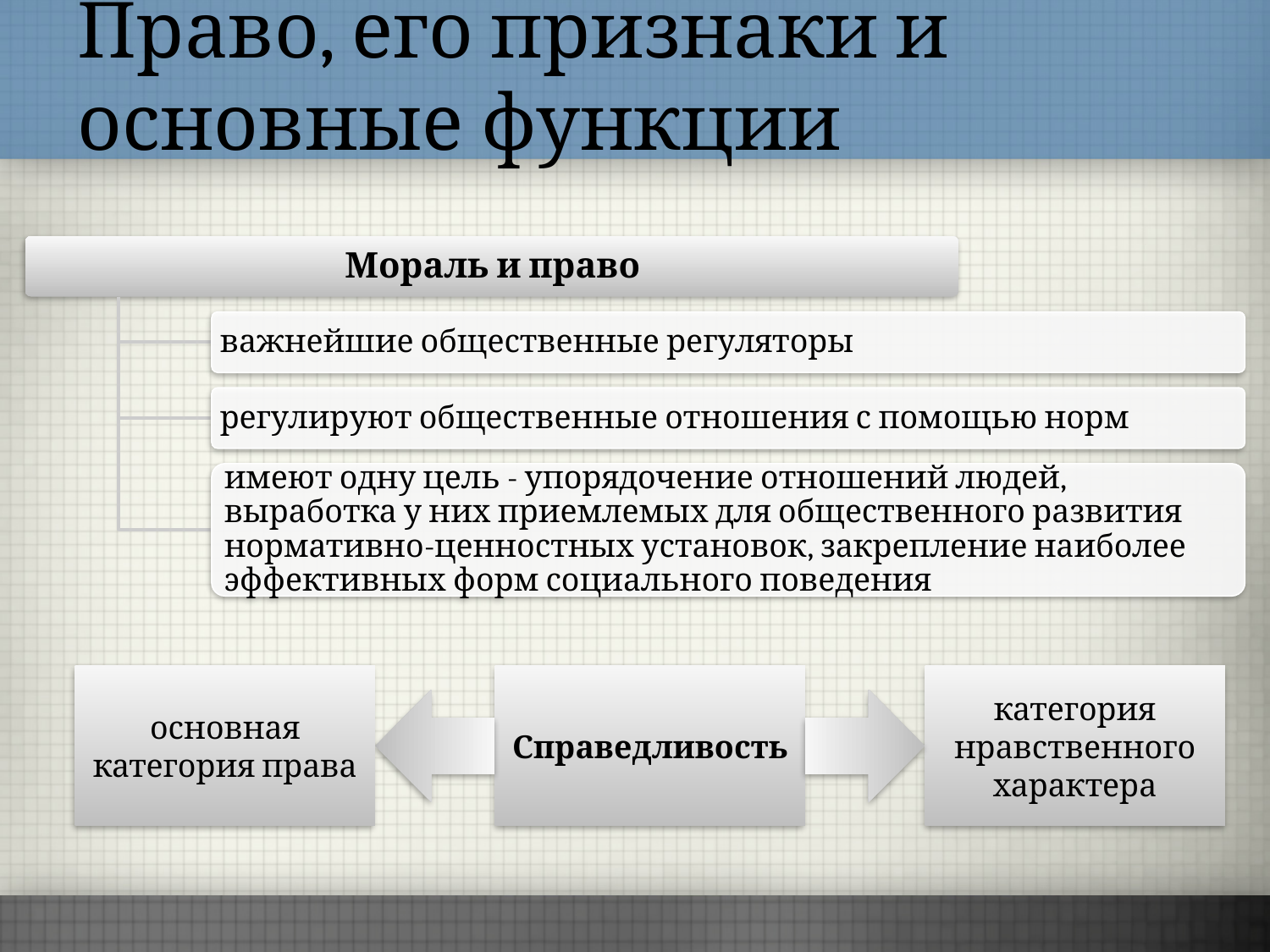

# Право, его признаки и основные функции
Мораль и право
важнейшие общественные регуляторы
регулируют общественные отношения с помощью норм
имеют одну цель - упорядочение отношений людей, выработка у них приемлемых для общественного развития нормативно-ценностных установок, закрепление наиболее эффективных форм социального поведения
основная категория права
Справедливость
категория нравственного характера